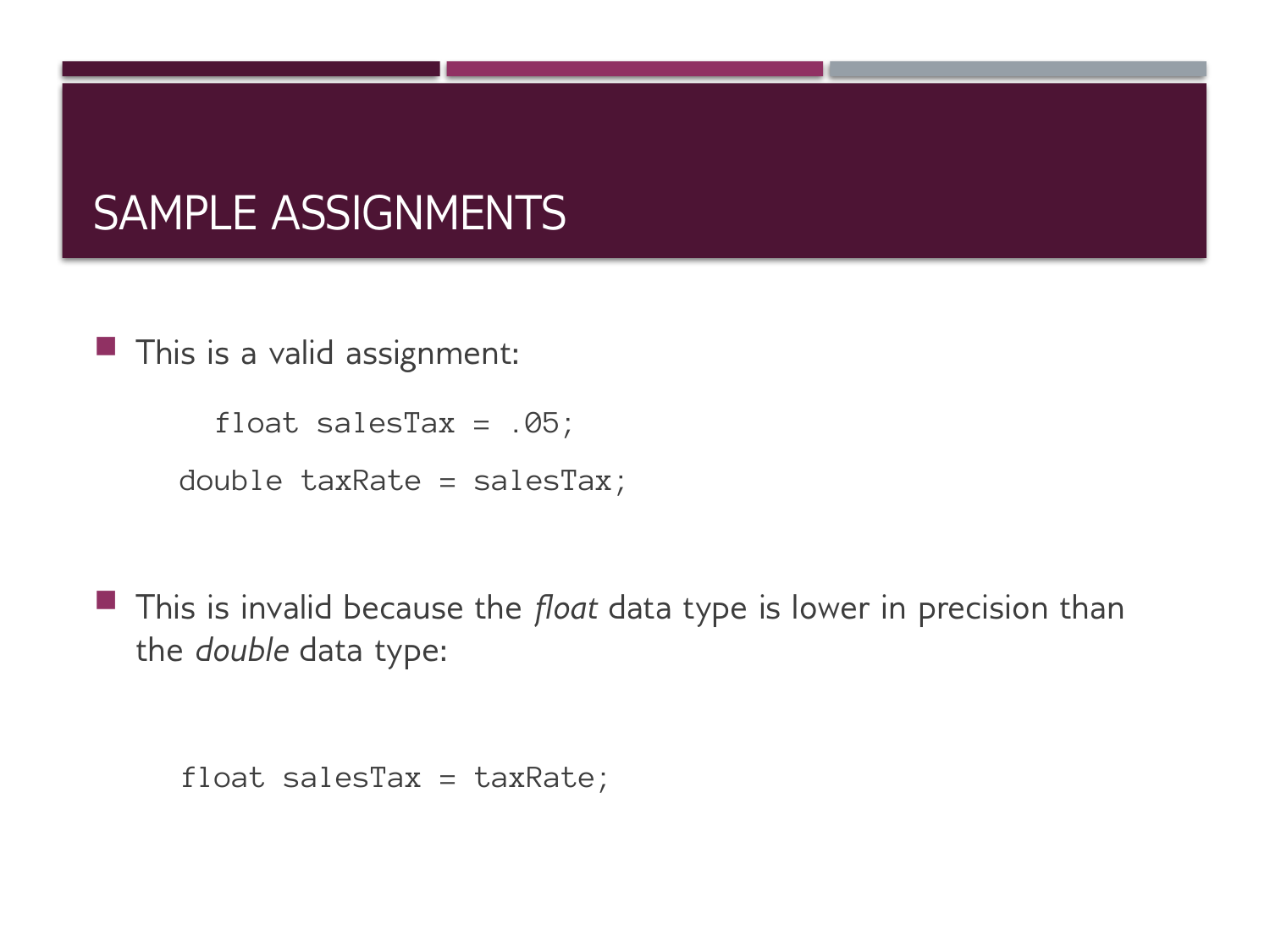

# Sample Assignments
This is a valid assignment:
     float salesTax = .05;
     double taxRate = salesTax;

This is invalid because the float data type is lower in precision than the double data type:

     float salesTax = taxRate;